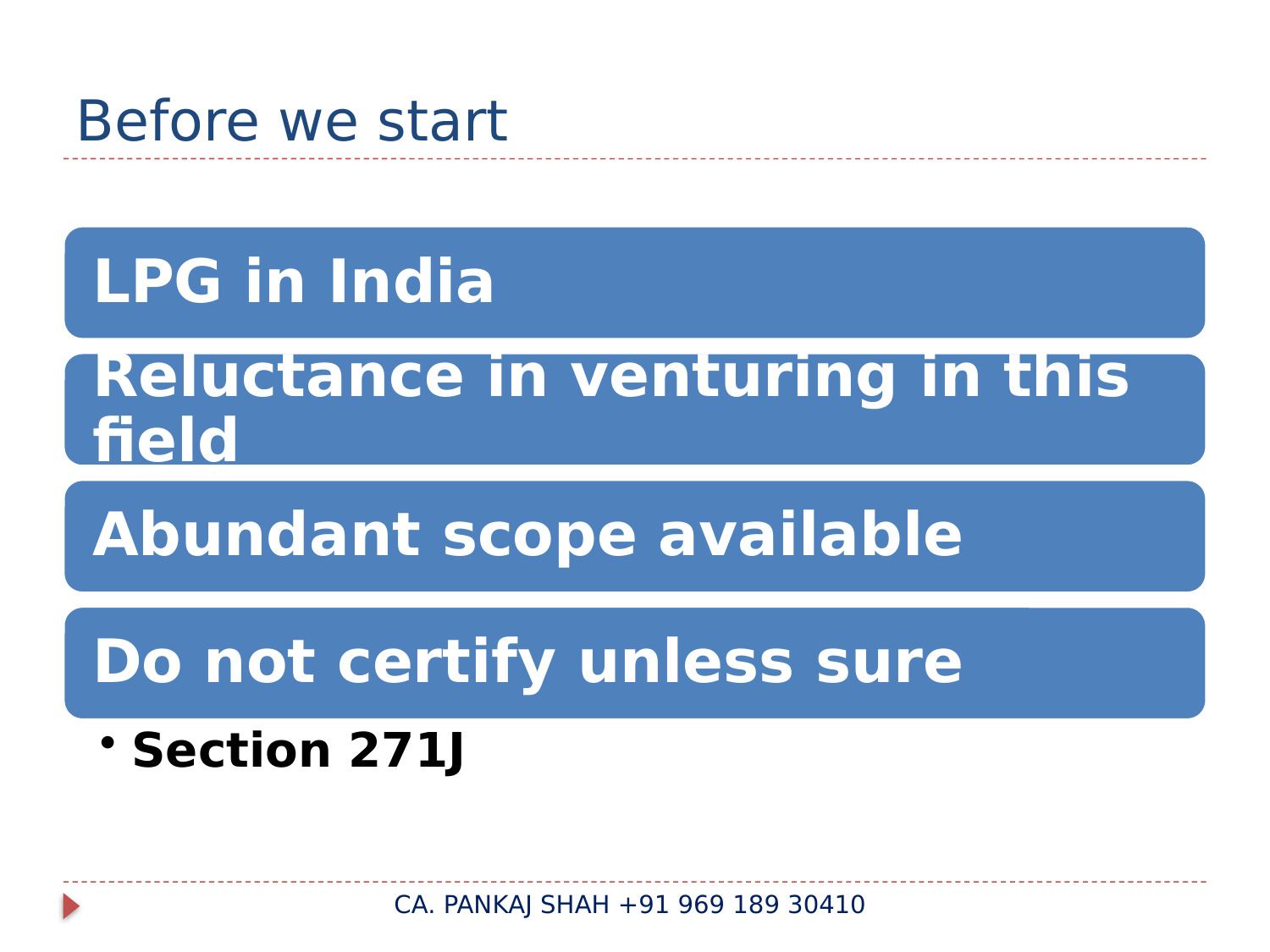

# Before we start
LPG in India
Reluctance in venturing in this field
Abundant scope available
Do not certify unless sure
Section 271J
CA. PANKAJ SHAH +91 969 189 30410